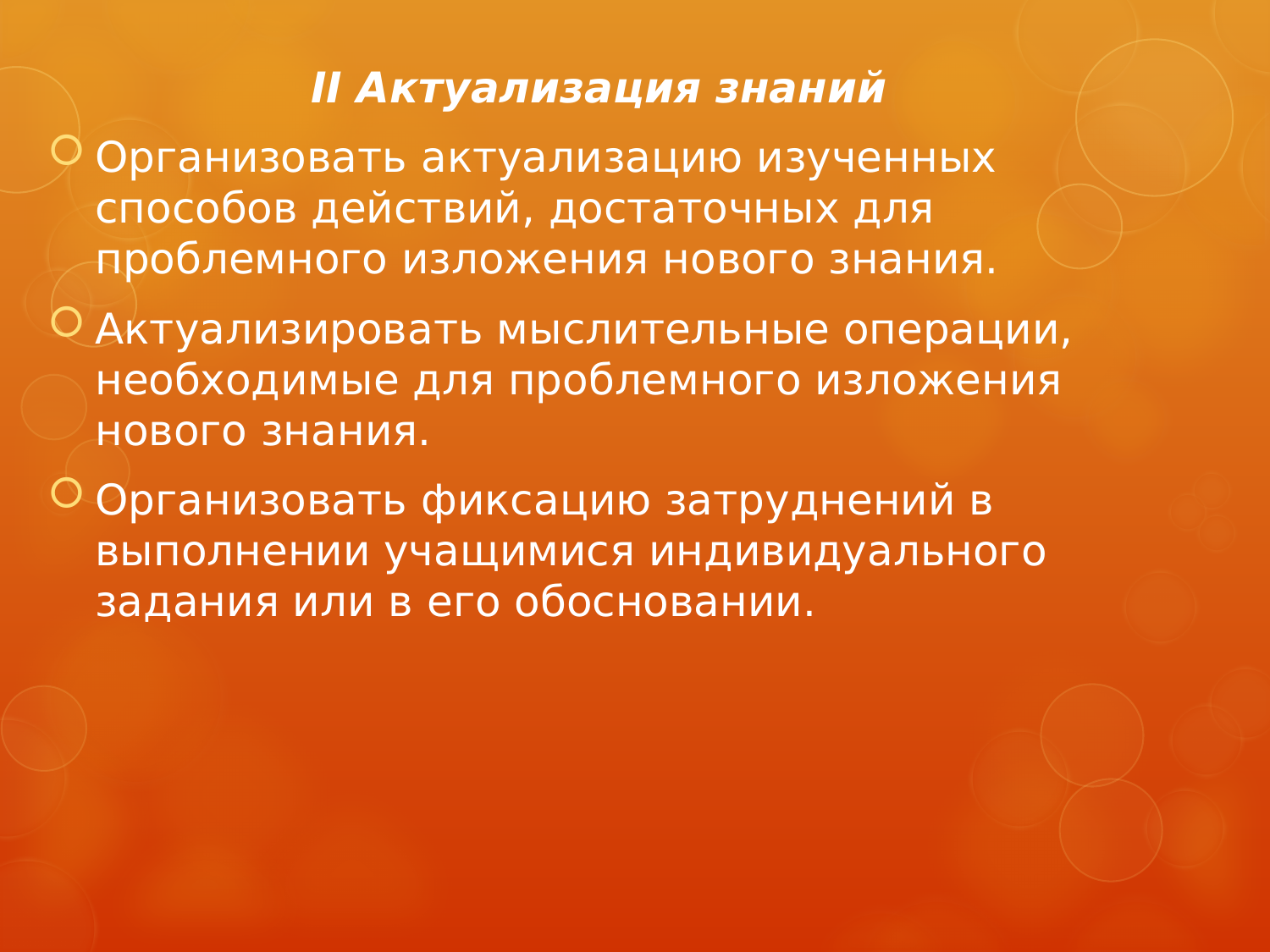

II Актуализация знаний
Организовать актуализацию изученных способов действий, достаточных для проблемного изложения нового знания.
Актуализировать мыслительные операции, необходимые для проблемного изложения нового знания.
Организовать фиксацию затруднений в выполнении учащимися индивидуального задания или в его обосновании.